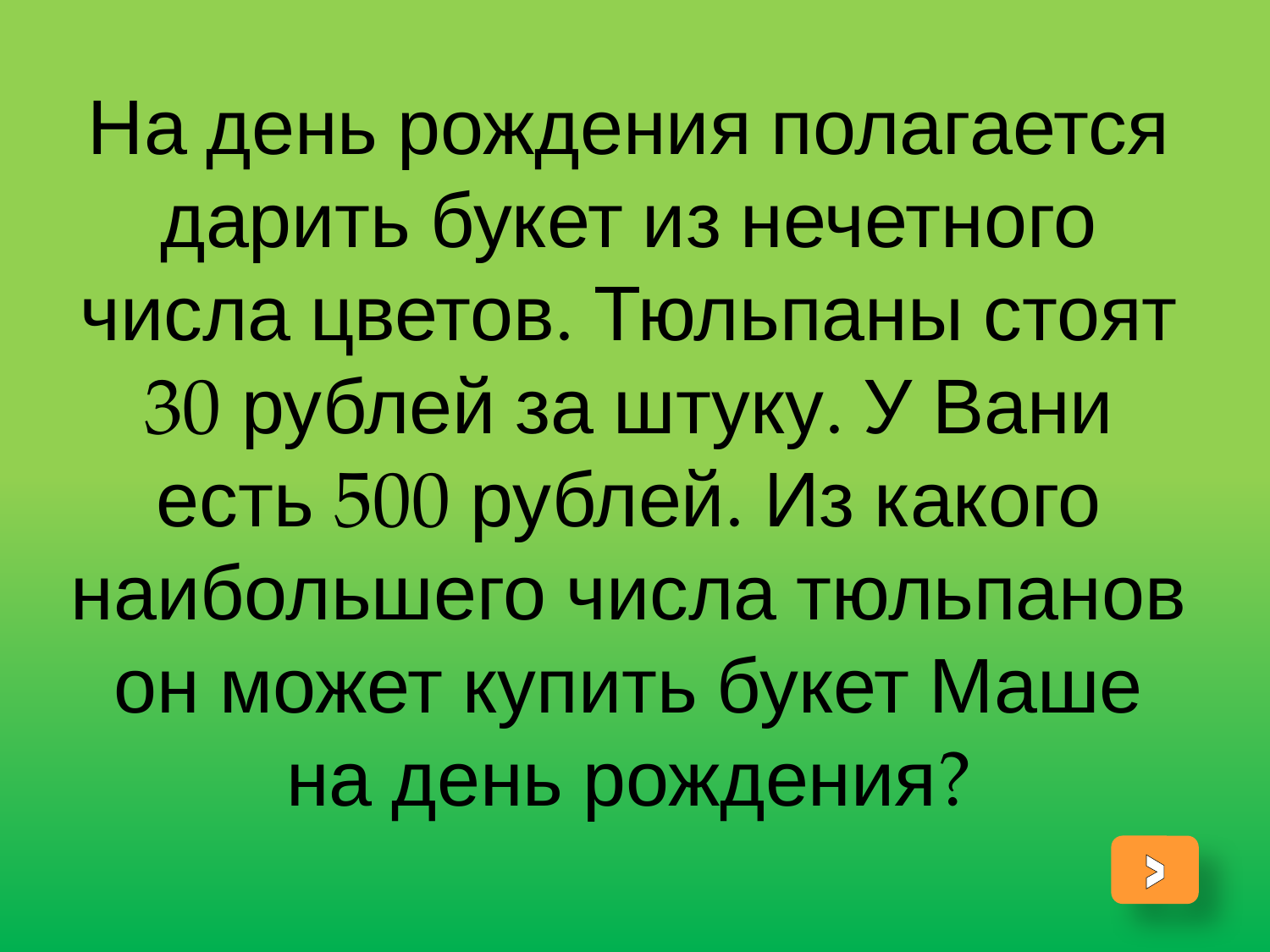

# На день рождения полагается дарить букет из нечетного числа цветов. Тюльпаны стоят 30 рублей за штуку. У Вани есть 500 рублей. Из какого наибольшего числа тюльпанов он может купить букет Маше на день рождения?
>